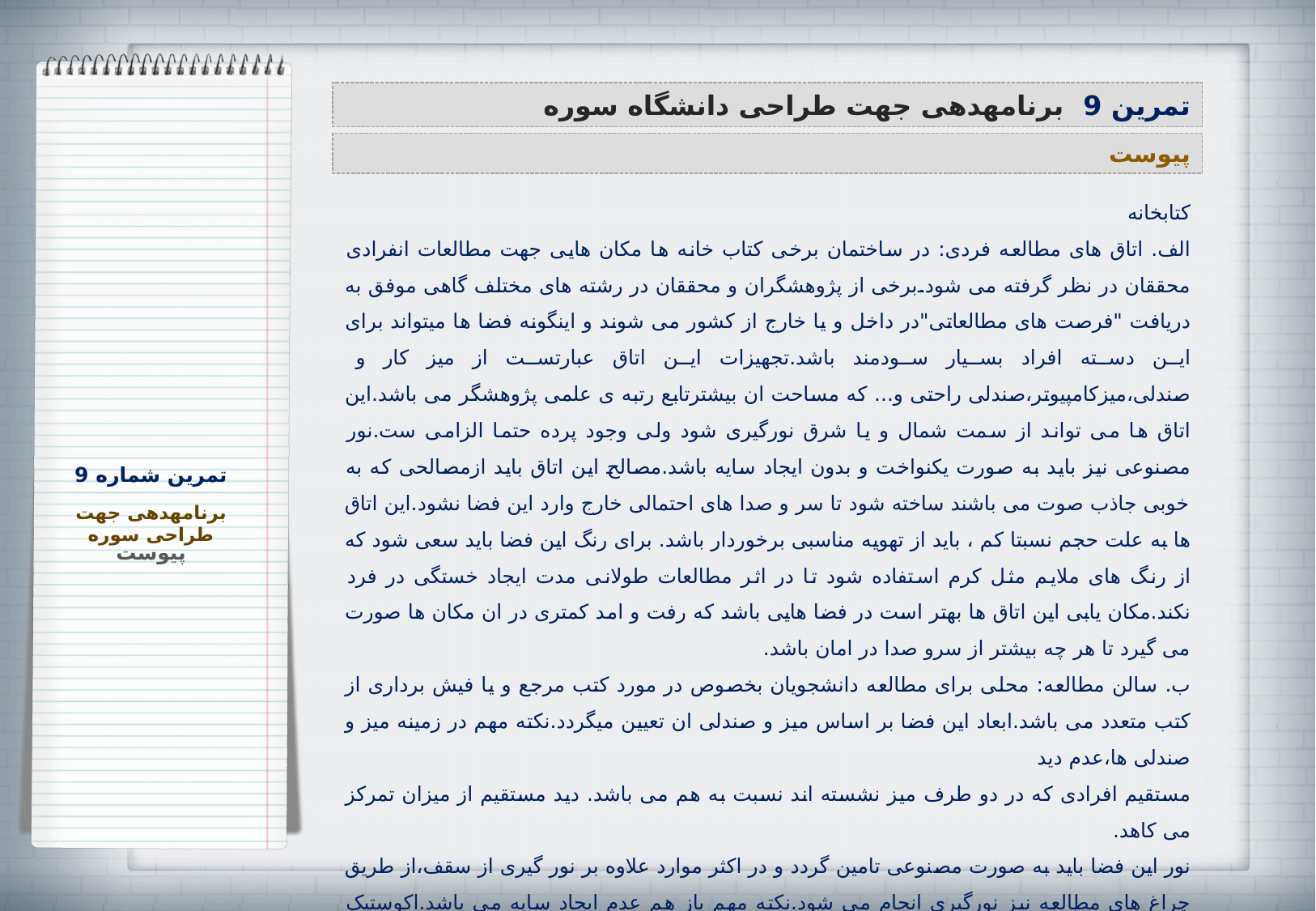

تمرین 9  برنامه‏دهی جهت طراحی دانشگاه سوره
پیوست
کتابخانه
الف. اتاق های مطالعه فردی: در ساختمان برخی کتاب خانه ها مکان هایی جهت مطالعات انفرادی محققان در نظر گرفته می شود.برخی از پژوهشگران و محققان در رشته های مختلف گاهی موفق به دریافت "فرصت های مطالعاتی"در داخل و یا خارج از کشور می شوند و اینگونه فضا ها میتواند برای این دسته افراد بسیار سودمند باشد.تجهیزات این اتاق عبارتست از میز کار و صندلی،میزکامپیوتر،صندلی راحتی و... که مساحت ان بیشترتابع رتبه ی علمی پژوهشگر می باشد.این اتاق ها می تواند از سمت شمال و یا شرق نورگیری شود ولی وجود پرده حتما الزامی ست.نور مصنوعی نیز باید به صورت یکنواخت و بدون ایجاد سایه باشد.مصالح این اتاق باید ازمصالحی که به خوبی جاذب صوت می باشند ساخته شود تا سر و صدا های احتمالی خارج وارد این فضا نشود.این اتاق ها به علت حجم نسبتا کم ، باید از تهویه مناسبی برخوردار باشد. برای رنگ این فضا باید سعی شود که از رنگ های ملایم مثل کرم استفاده شود تا در اثر مطالعات طولانی مدت ایجاد خستگی در فرد نکند.مکان یابی این اتاق ها بهتر است در فضا هایی باشد که رفت و امد کمتری در ان مکان ها صورت می گیرد تا هر چه بیشتر از سرو صدا در امان باشد.
ب. سالن مطالعه: محلی برای مطالعه دانشجویان بخصوص در مورد کتب مرجع و یا فیش برداری از کتب متعدد می باشد.ابعاد این فضا بر اساس میز و صندلی ان تعیین میگردد.نکته مهم در زمینه میز و صندلی ها،عدم دید
مستقیم افرادی که در دو طرف میز نشسته اند نسبت به هم می باشد. دید مستقیم از میزان تمرکز می کاهد.
نور این فضا باید به صورت مصنوعی تامین گردد و در اکثر موارد علاوه بر نور گیری از سقف،از طریق چراغ های مطالعه نیز نورگیری انجام می شود.نکته مهم باز هم عدم ایجاد سایه می باشد.اکوستیک بودن این فضا بسیار مهم می باشد.زیرا سر و صدا و رفت و امد های بی مورد اصلی ترین عوامل برهم ریختن تمرکز افراد استفاده کننده می باشد.کف سالن مطالعه و به طور کلی کتابخانه باید از مصالحی باشد که حرکت صندلی،رفت و امد و... ایجاد صدای مزاحم نکند.
تمرین شماره 9
برنامه‏دهی جهت طراحی سوره
پیوست